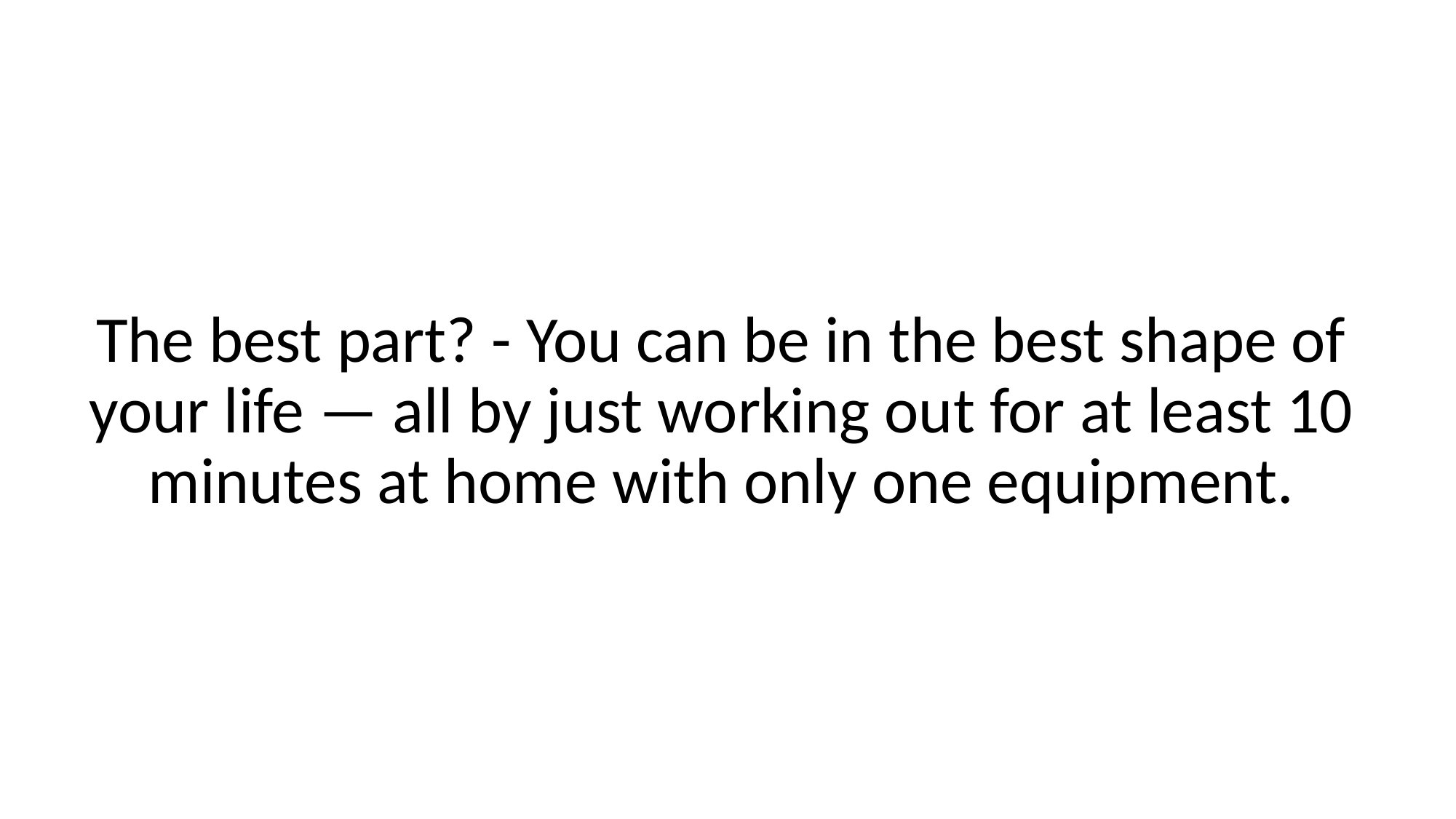

The best part? - You can be in the best shape of your life — all by just working out for at least 10 minutes at home with only one equipment.